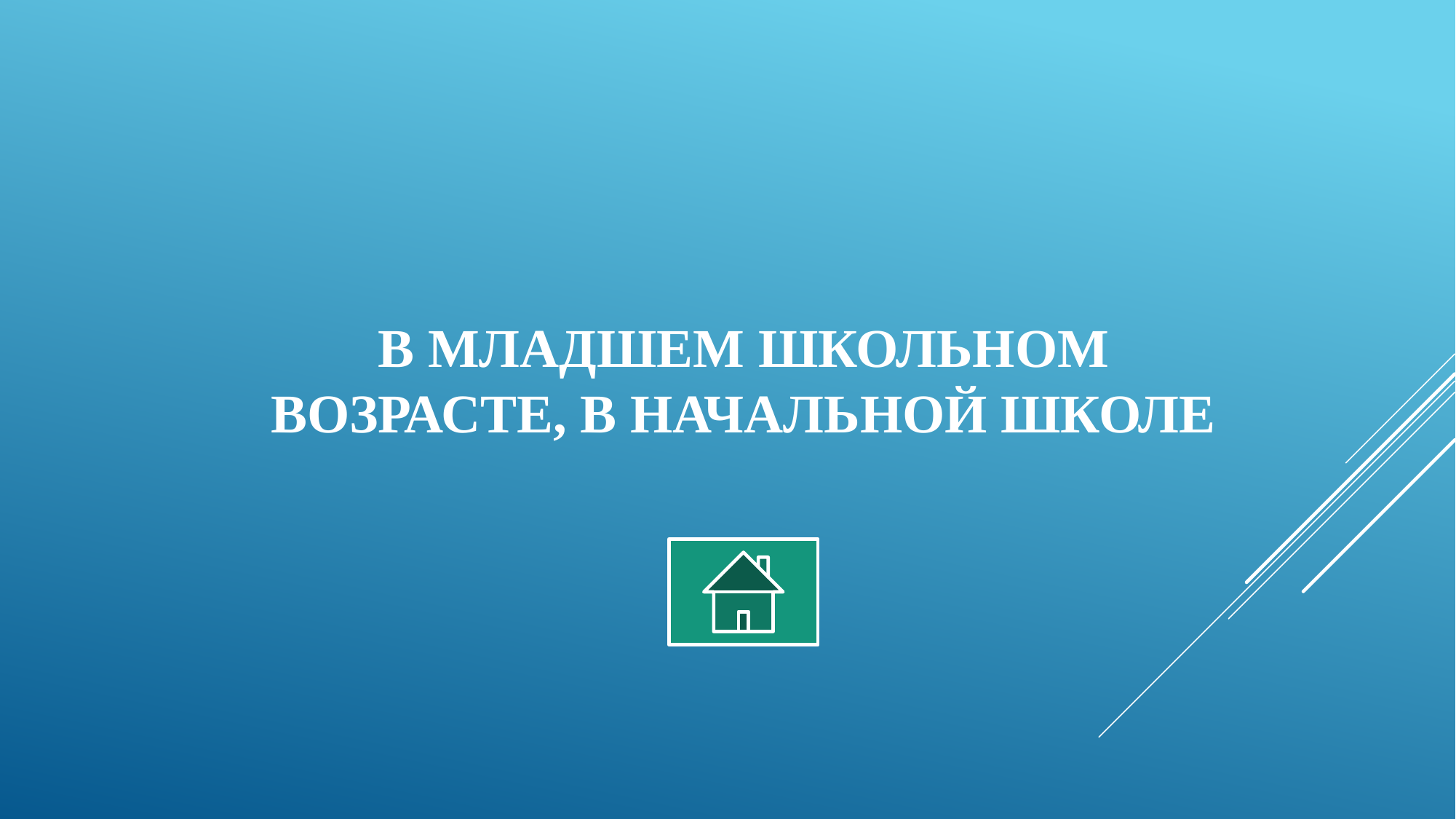

# В младшем школьном возрасте, в начальной школе